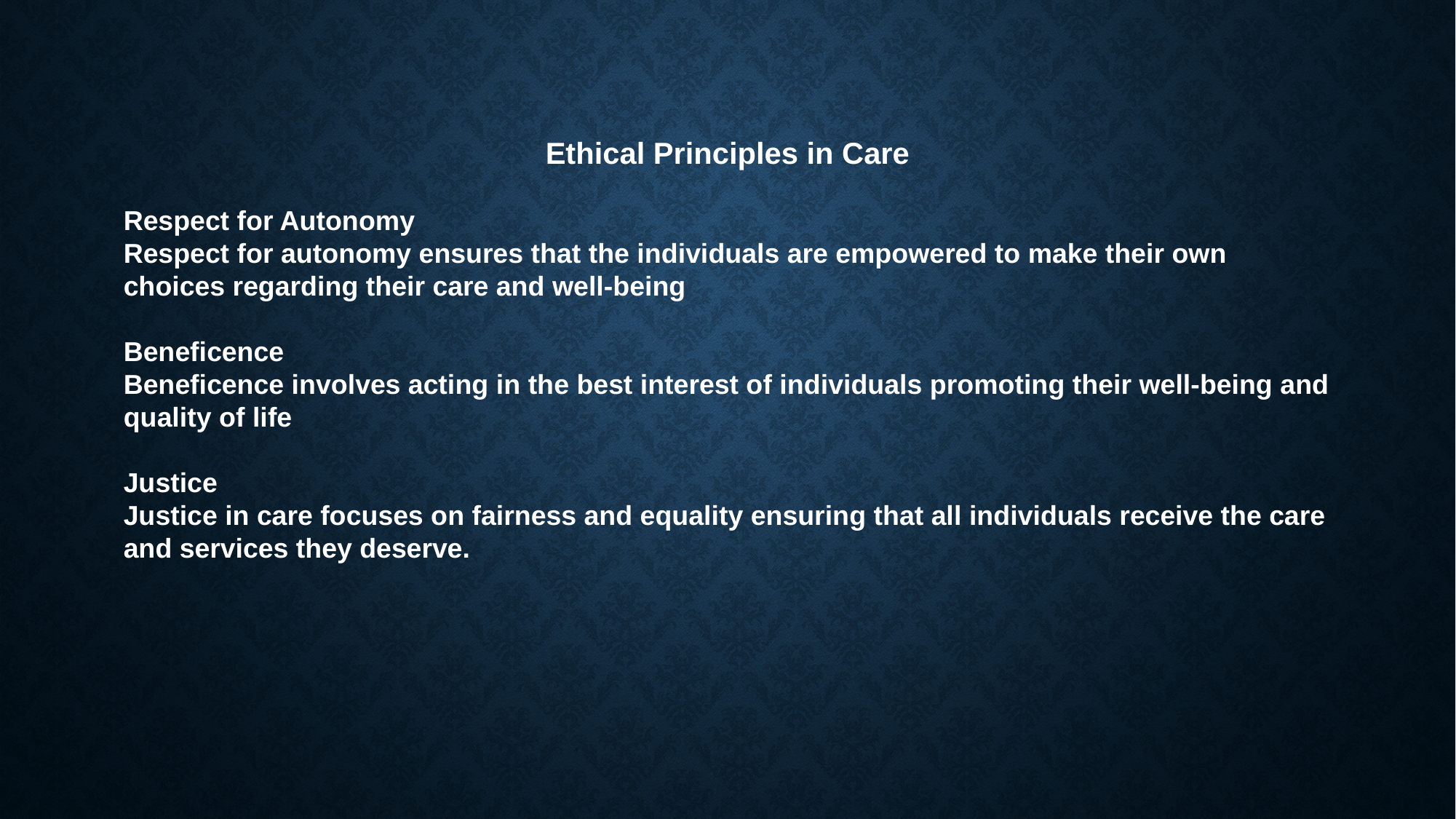

Ethical Principles in Care

Respect for Autonomy
Respect for autonomy ensures that the individuals are empowered to make their own choices regarding their care and well-being

Beneficence
Beneficence involves acting in the best interest of individuals promoting their well-being and quality of life

Justice
Justice in care focuses on fairness and equality ensuring that all individuals receive the care and services they deserve.